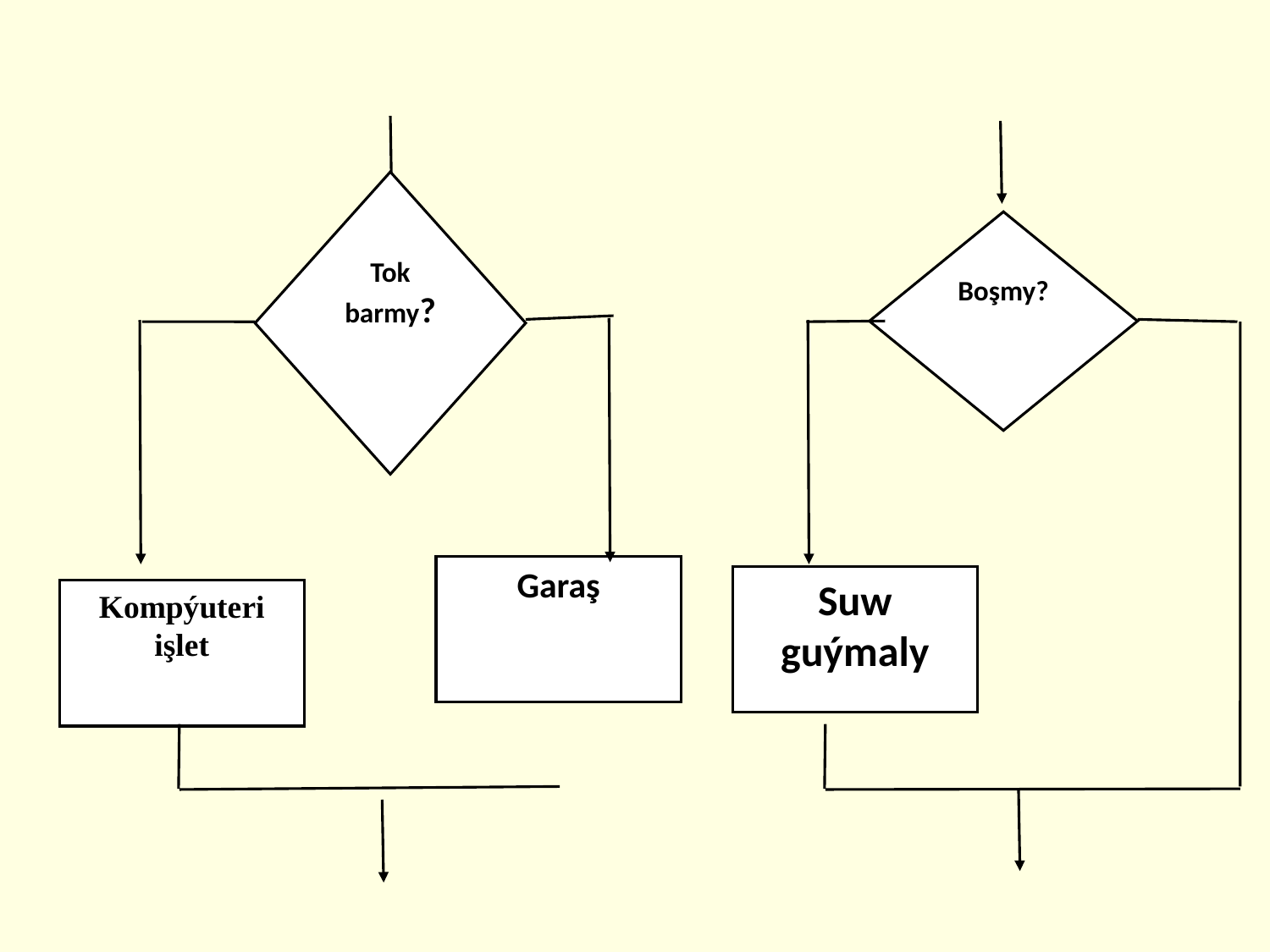

Tok barmy?

Garaş
Kompýuteri işlet

Boşmy?

Suw guýmaly